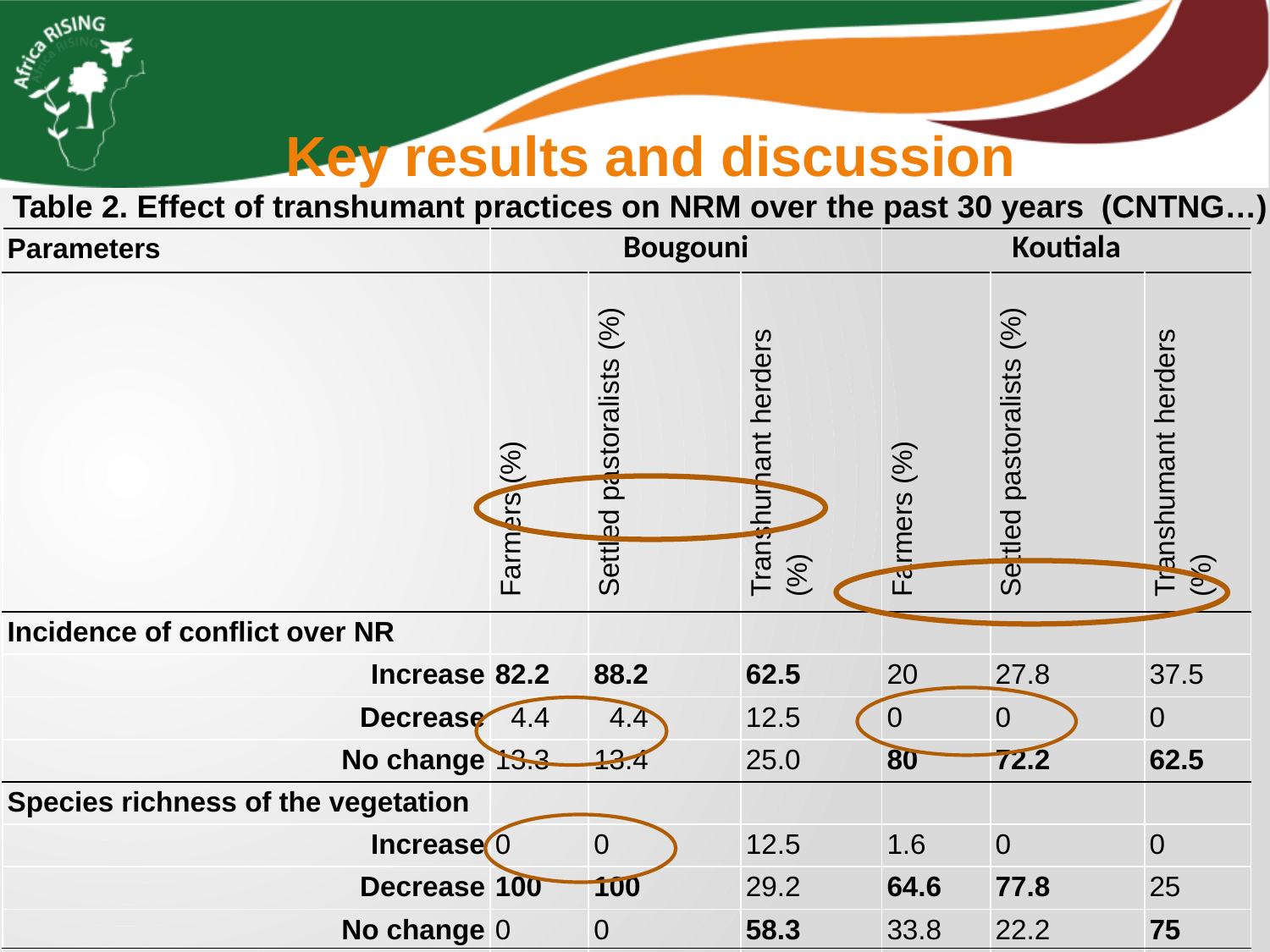

Key results and discussion
Table 2. Effect of transhumant practices on NRM over the past 30 years  (CNTNG…)
| Parameters | Bougouni |  |  | Koutiala |  |  |
| --- | --- | --- | --- | --- | --- | --- |
|  | Farmers (%) | Settled pastoralists (%) | Transhumant herders (%) | Farmers (%) | Settled pastoralists (%) | Transhumant herders (%) |
| Incidence of conflict over NR |  |  |  |  |  |  |
| Increase | 82.2 | 88.2 | 62.5 | 20 | 27.8 | 37.5 |
| Decrease | 4.4 | 4.4 | 12.5 | 0 | 0 | 0 |
| No change | 13.3 | 13.4 | 25.0 | 80 | 72.2 | 62.5 |
| Species richness of the vegetation |  |  |  |  |  |  |
| Increase | 0 | 0 | 12.5 | 1.6 | 0 | 0 |
| Decrease | 100 | 100 | 29.2 | 64.6 | 77.8 | 25 |
| No change | 0 | 0 | 58.3 | 33.8 | 22.2 | 75 |
| Spread of invasive species |  |  |  |  |  |  |
| Increase | 95.6 | 94.1 | 33.3 | 9.2 | 5.6 | 0 |
| Decrease | 0 | 5.9 | 8.3 | 27.7 | 50 | 0 |
| No change | 4.4 | 0 | 58.4 | 63.1 | 44.4 | 100 |